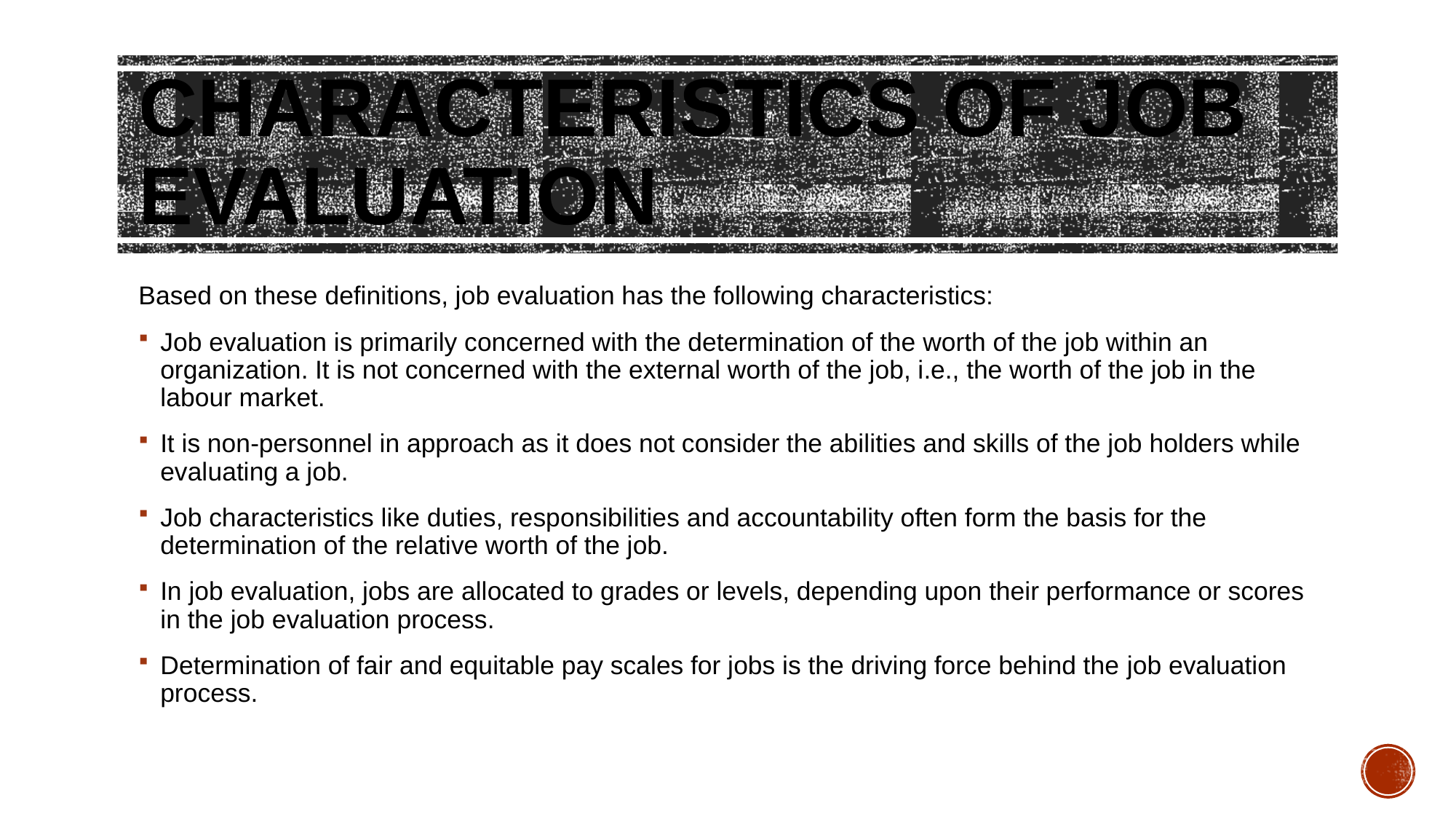

# Characteristics of Job Evaluation

Based on these definitions, job evaluation has the following characteristics:
Job evaluation is primarily concerned with the determination of the worth of the job within an organization. It is not concerned with the external worth of the job, i.e., the worth of the job in the labour market.
It is non-personnel in approach as it does not consider the abilities and skills of the job holders while evaluating a job.
Job characteristics like duties, responsibilities and accountability often form the basis for the determination of the relative worth of the job.
In job evaluation, jobs are allocated to grades or levels, depending upon their performance or scores in the job evaluation process.
Determination of fair and equitable pay scales for jobs is the driving force behind the job evaluation process.